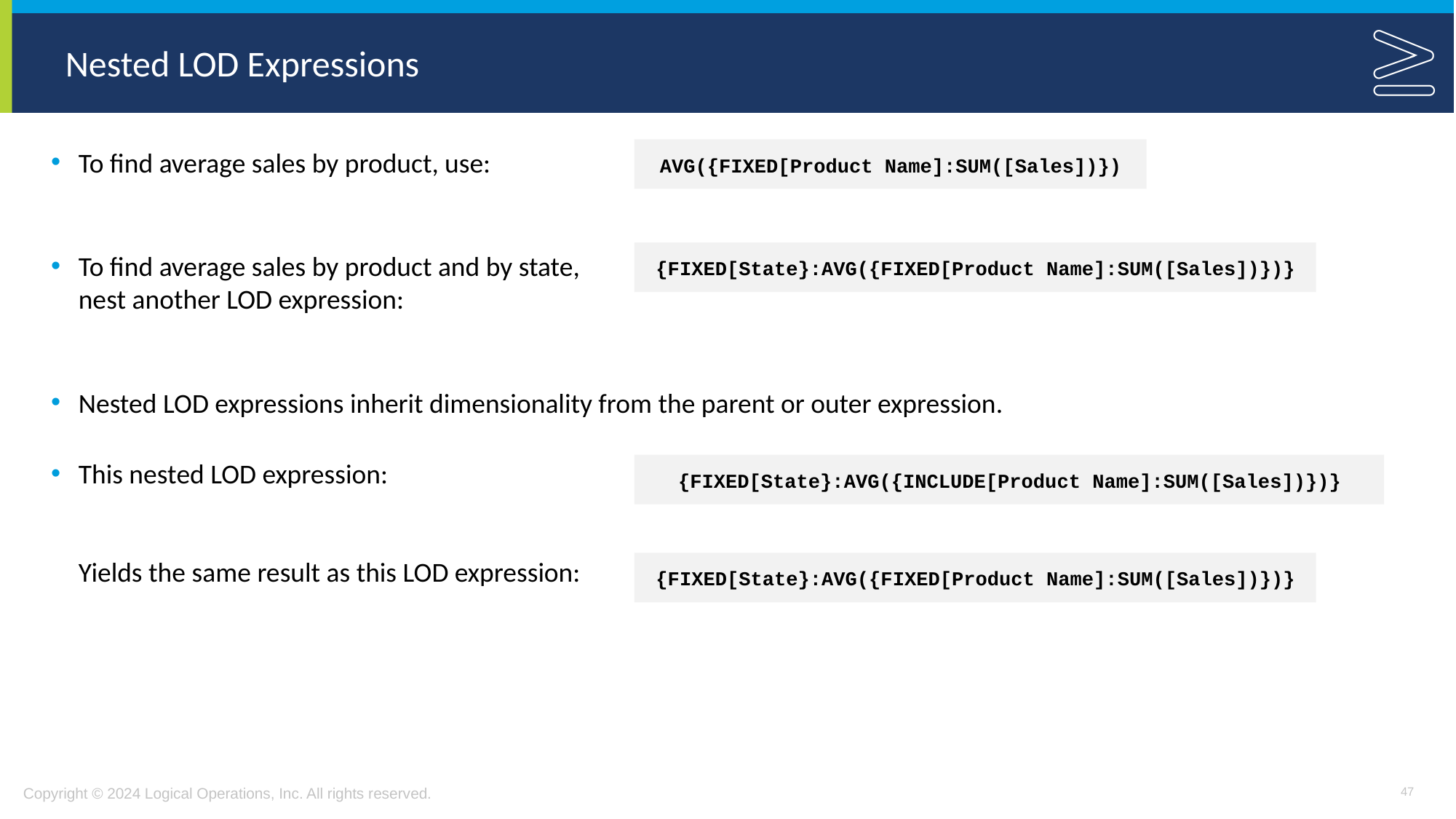

# Nested LOD Expressions

AVG({FIXED[Product Name]:SUM([Sales])})

{FIXED[State}:AVG({FIXED[Product Name]:SUM([Sales])})}

{FIXED[State}:AVG({INCLUDE[Product Name]:SUM([Sales])})}

{FIXED[State}:AVG({FIXED[Product Name]:SUM([Sales])})}
To find average sales by product, use:
To find average sales by product and by state,
nest another LOD expression:
Nested LOD expressions inherit dimensionality from the parent or outer expression.
This nested LOD expression:
Yields the same result as this LOD expression:
47